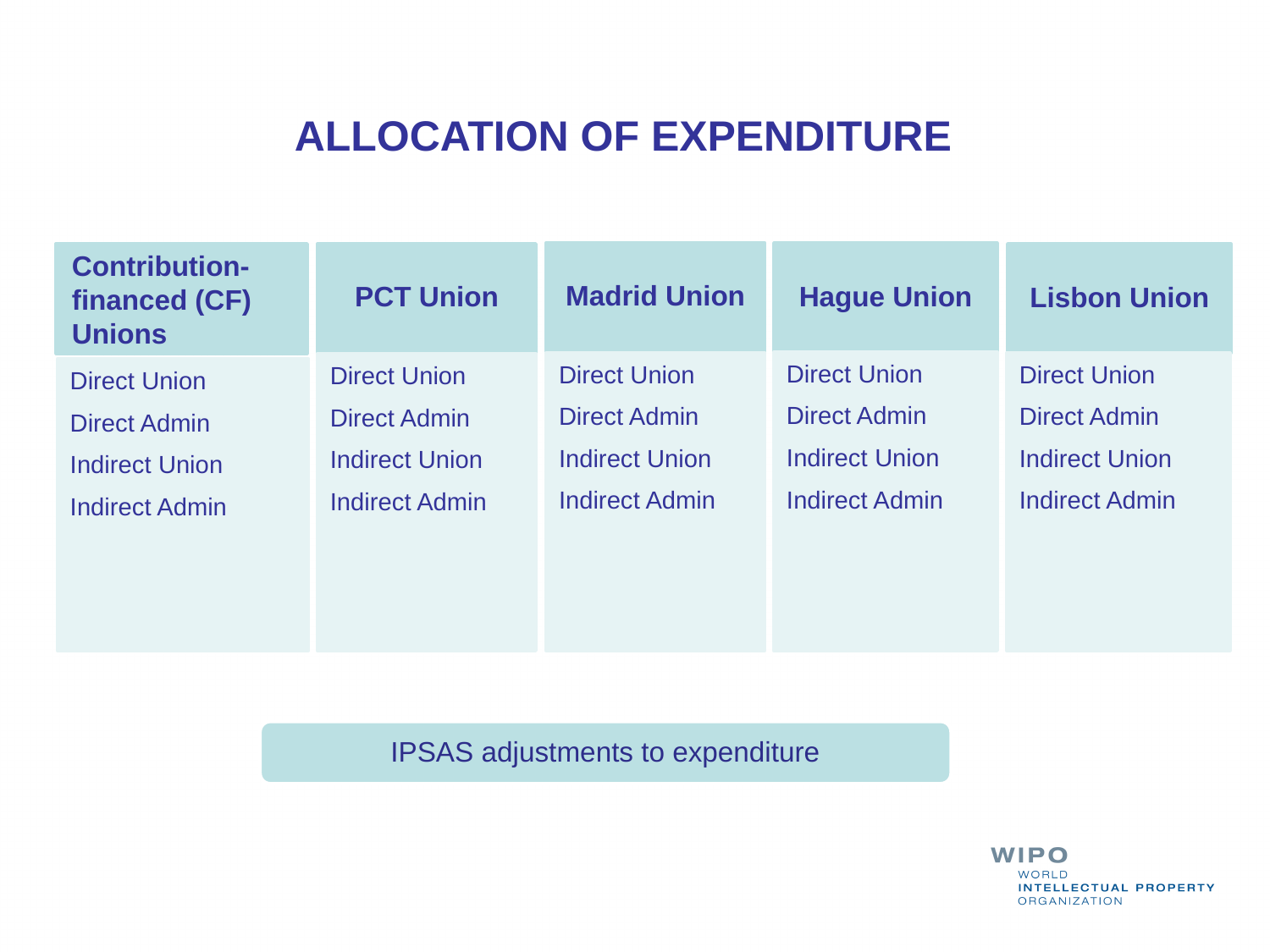

ALLOCATION OF EXPENDITURE

Madrid Union

Hague Union

Contribution- financed (CF)
Unions

PCT Union

Lisbon Union
Direct Union
Direct Admin
Indirect Union
Indirect Admin
Direct Union
Direct Admin
Indirect Union
Indirect Admin
Direct Union
Direct Admin
Indirect Union
Indirect Admin
Direct Union
Direct Admin
Indirect Union
Indirect Admin
Direct Union
Direct Admin
Indirect Union
Indirect Admin

IPSAS adjustments to expenditure